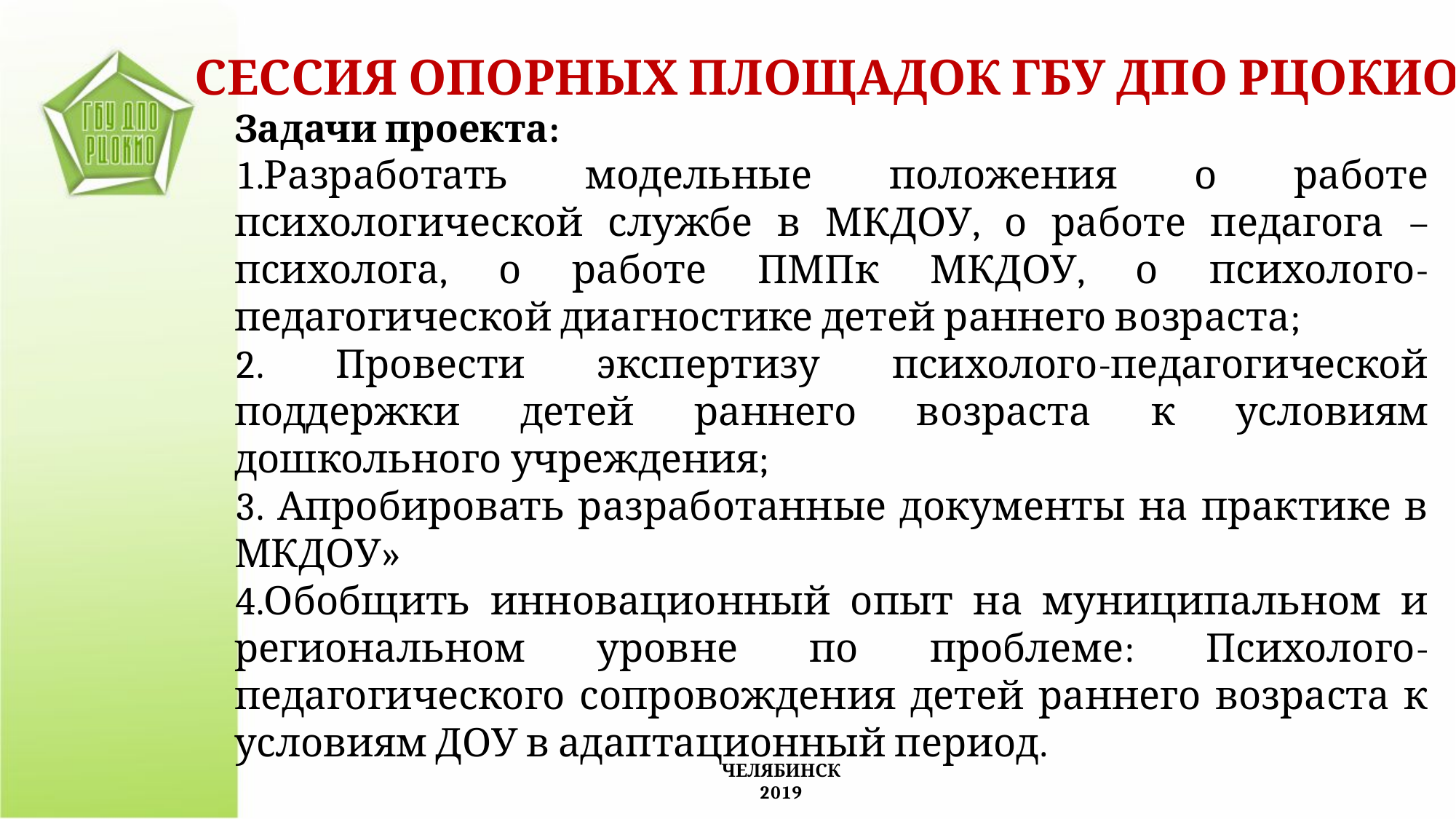

СЕССИЯ ОПОРНЫХ ПЛОЩАДОК ГБУ ДПО РЦОКИО
Задачи проекта:
1.Разработать модельные положения о работе психологической службе в МКДОУ, о работе педагога – психолога, о работе ПМПк МКДОУ, о психолого-педагогической диагностике детей раннего возраста;
2. Провести экспертизу психолого-педагогической поддержки детей раннего возраста к условиям дошкольного учреждения;
3. Апробировать разработанные документы на практике в МКДОУ»
4.Обобщить инновационный опыт на муниципальном и региональном уровне по проблеме: Психолого-педагогического сопровождения детей раннего возраста к условиям ДОУ в адаптационный период.
ЧЕЛЯБИНСК
2019